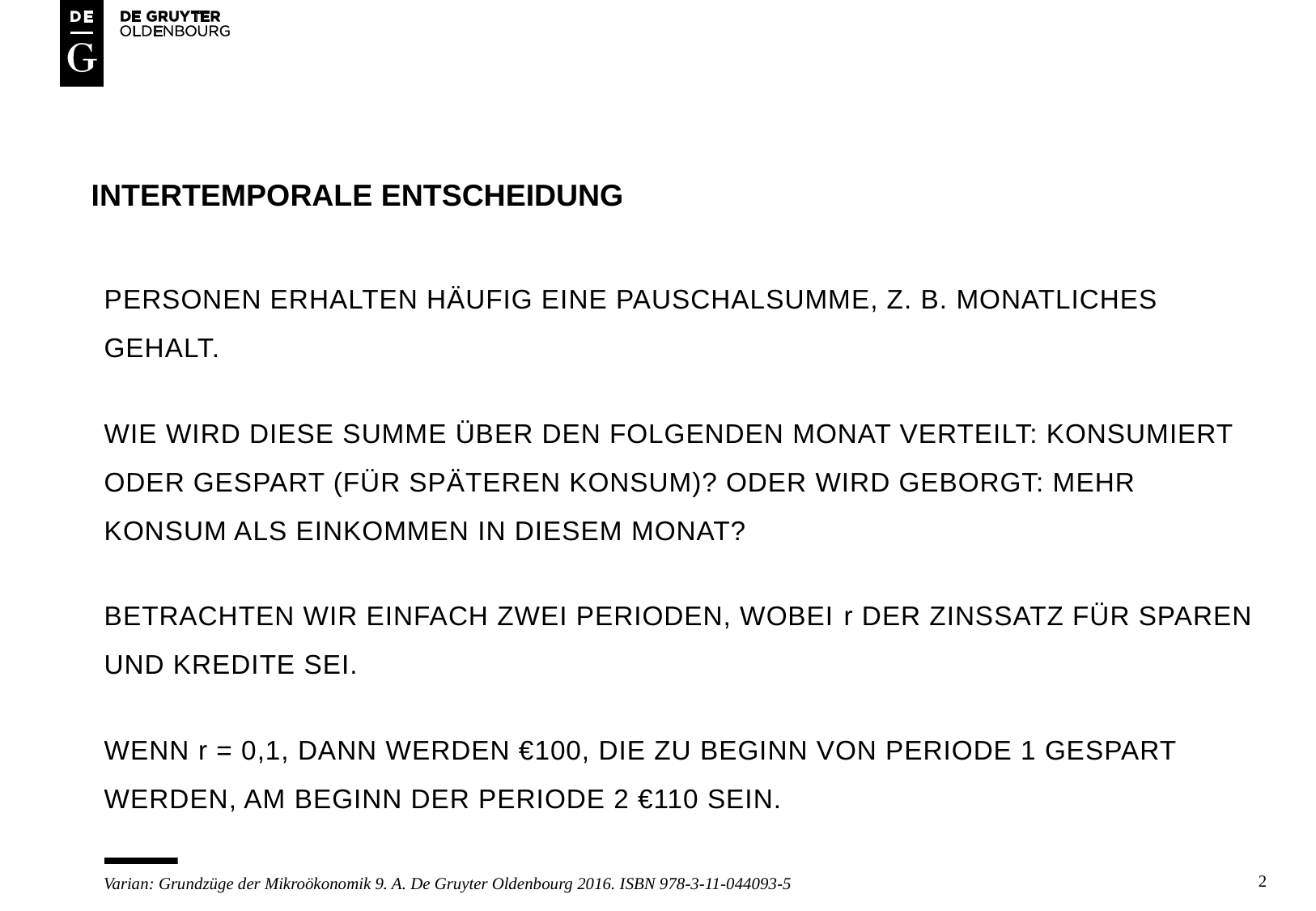

# Intertemporale entscheidung
Personen erhalten häufig eine Pauschalsumme, z. b. monatliches gehalt.
Wie wird diese summe über den folgenden monat verteilt: konsumiert oder gespart (für späteren konsum)? Oder wird geborgt: mehr konsum als einkommen in diesem monat?
Betrachten wir einfach zwei perioden, wobei r der zinssatz für sparen und kredite sei.
Wenn r = 0,1, dann werden €100, die zu beginn von periode 1 gespart werden, am beginn der periode 2 €110 sein.
2
Varian: Grundzüge der Mikroökonomik 9. A. De Gruyter Oldenbourg 2016. ISBN 978-3-11-044093-5